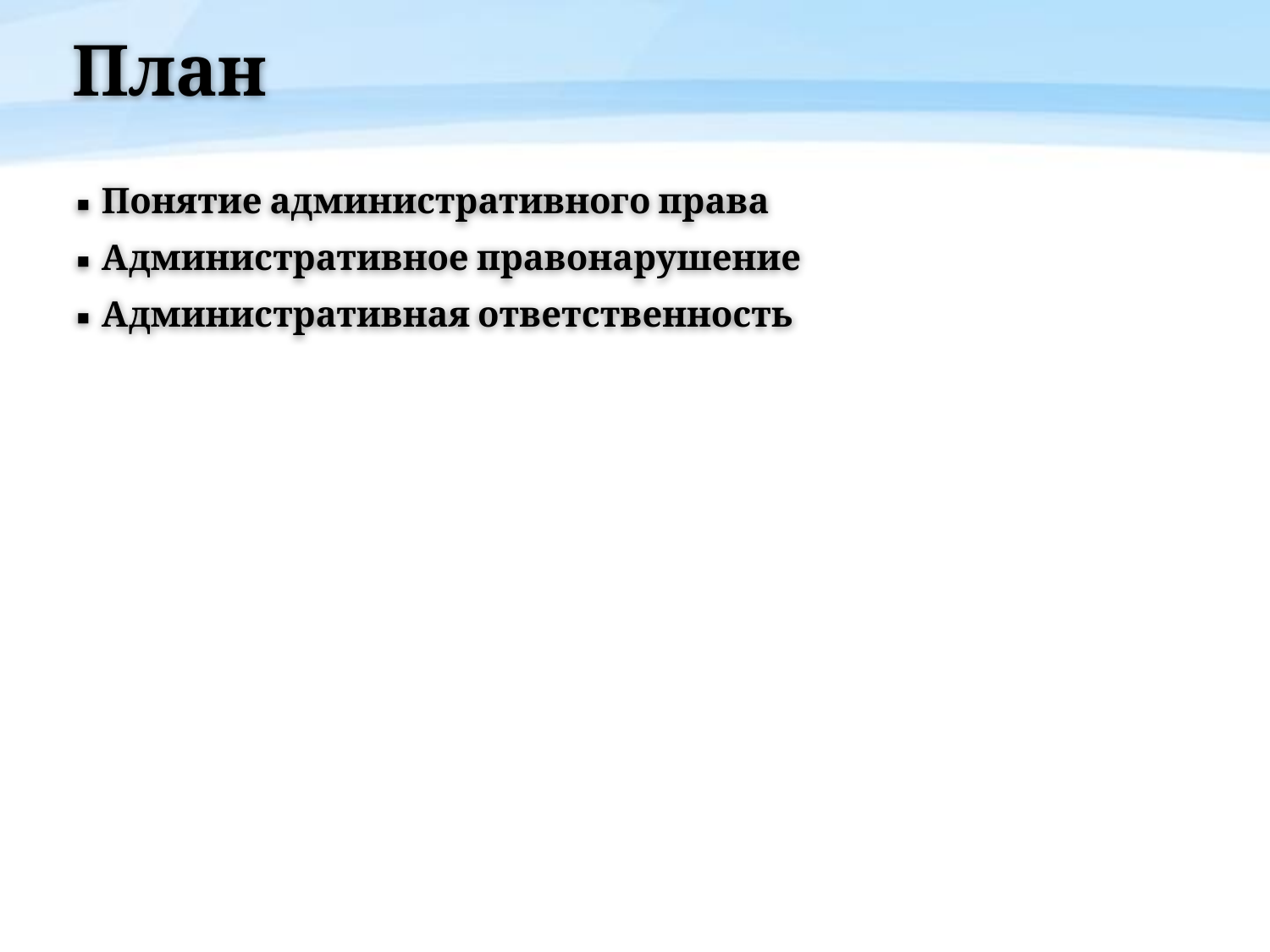

# План
Понятие административного права
Административное правонарушение
Административная ответственность